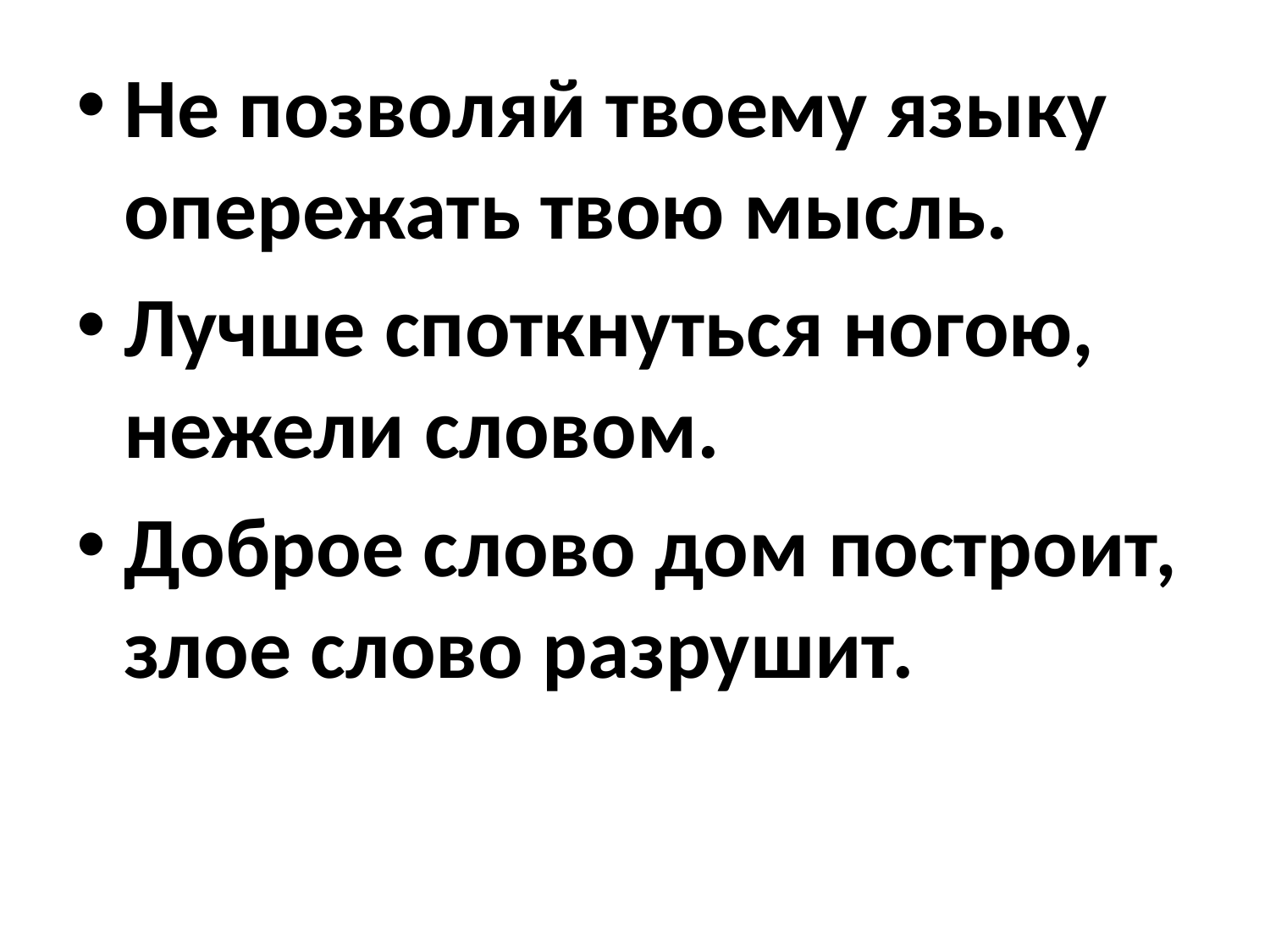

#
Не позволяй твоему языку опережать твою мысль.
Лучше споткнуться ногою, нежели словом.
Доброе слово дом построит, злое слово разрушит.